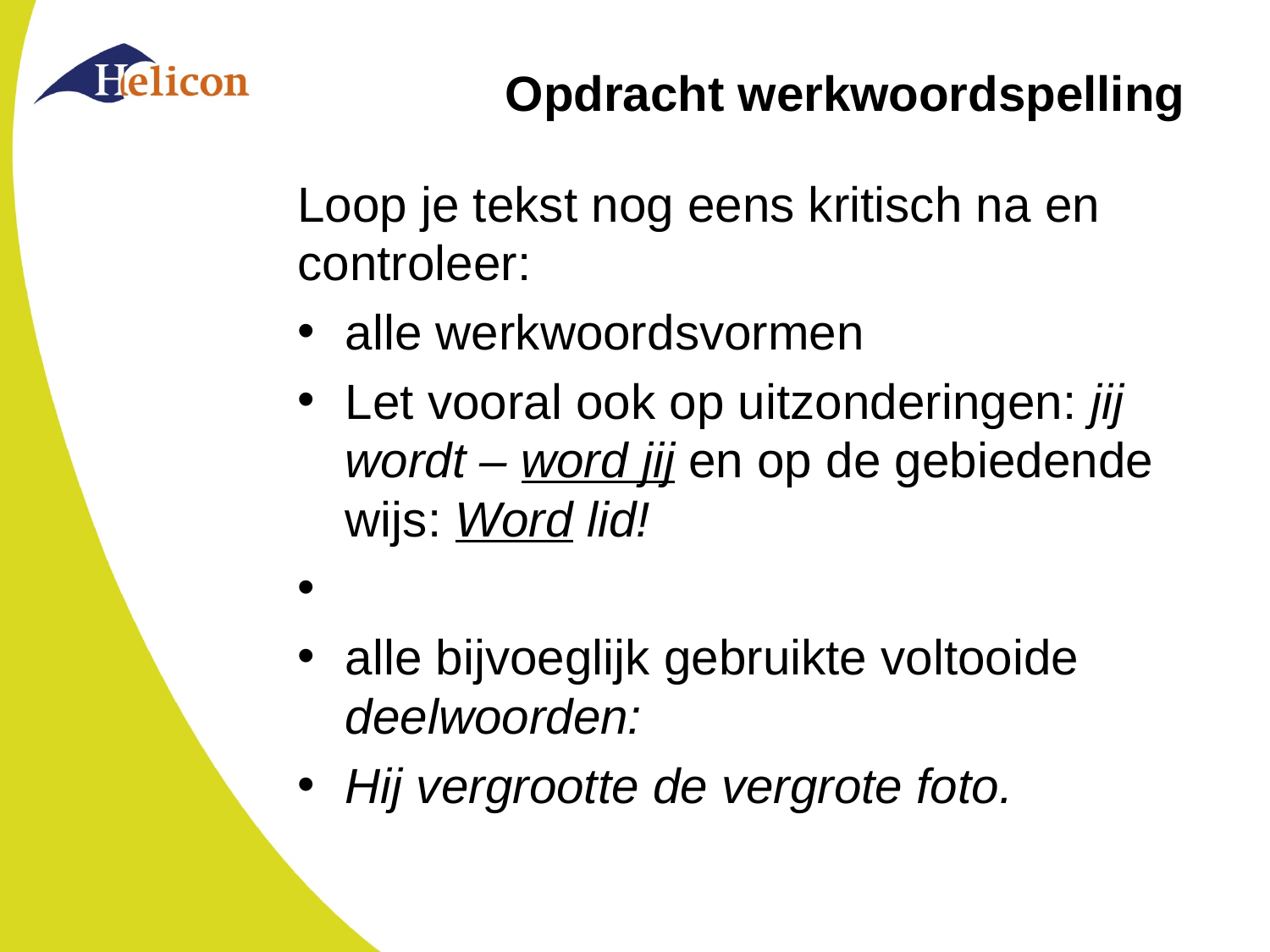

# Opdracht werkwoordspelling
Loop je tekst nog eens kritisch na en controleer:
alle werkwoordsvormen
Let vooral ook op uitzonderingen: jij wordt – word jij en op de gebiedende wijs: Word lid!

alle bijvoeglijk gebruikte voltooide deelwoorden:
Hij vergrootte de vergrote foto.